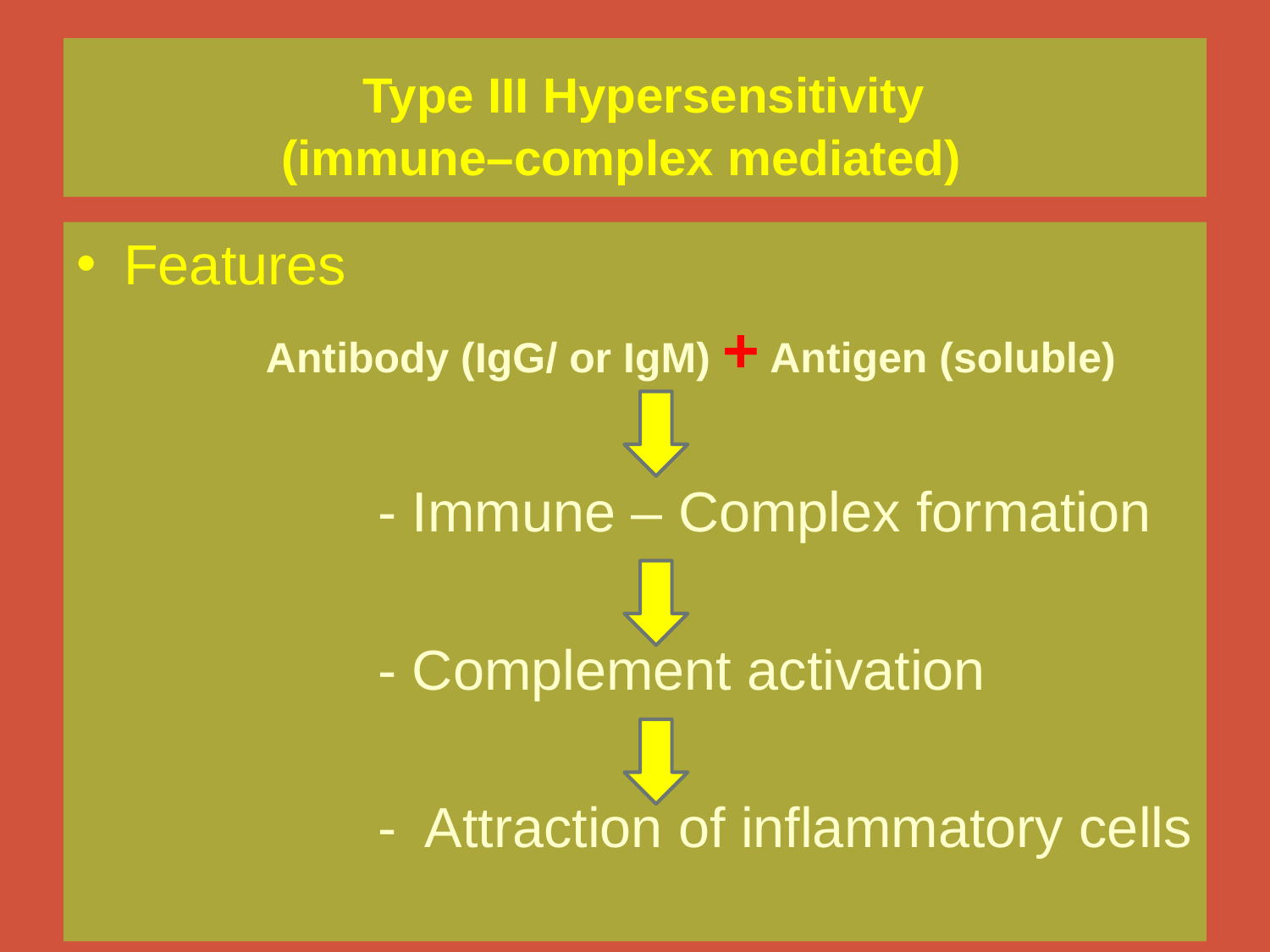

# Type III Hypersensitivity (immune–complex mediated)
Features
                Antibody (IgG/ or IgM) + Antigen (soluble)

                	- Immune – Complex formation

			- Complement activation

              	-  Attraction of inflammatory cells